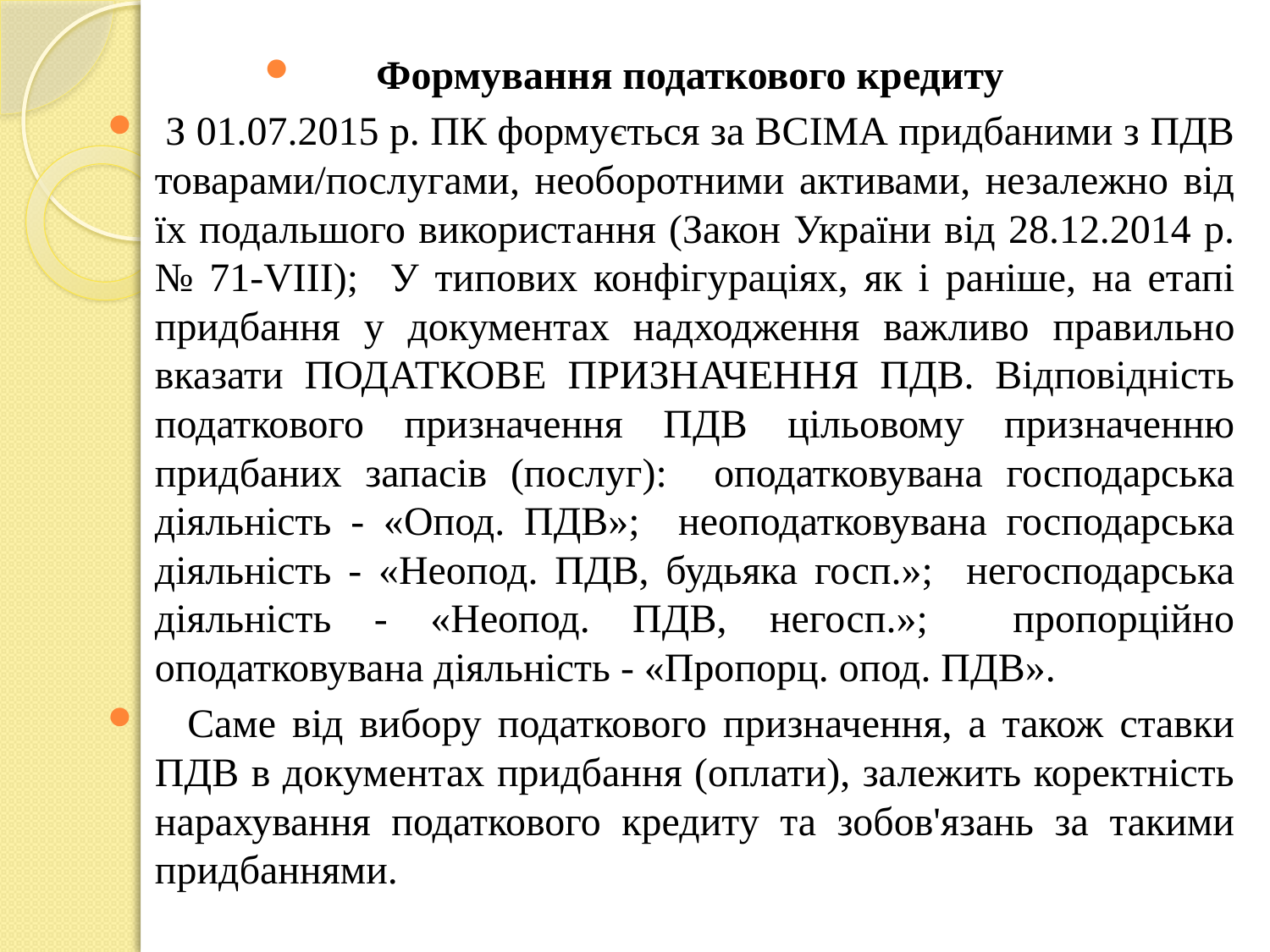

Формування податкового кредиту
 З 01.07.2015 р. ПК формується за ВСІМА придбаними з ПДВ товарами/послугами, необоротними активами, незалежно від їх подальшого використання (Закон України від 28.12.2014 р. № 71-VIII);  У типових конфігураціях, як і раніше, на етапі придбання у документах надходження важливо правильно вказати ПОДАТКОВЕ ПРИЗНАЧЕННЯ ПДВ. Відповідність податкового призначення ПДВ цільовому призначенню придбаних запасів (послуг):  оподатковувана господарська діяльність - «Опод. ПДВ»;  неоподатковувана господарська діяльність - «Неопод. ПДВ, будьяка госп.»;  негосподарська діяльність - «Неопод. ПДВ, негосп.»;  пропорційно оподатковувана діяльність - «Пропорц. опод. ПДВ».
  Саме від вибору податкового призначення, а також ставки ПДВ в документах придбання (оплати), залежить коректність нарахування податкового кредиту та зобов'язань за такими придбаннями.